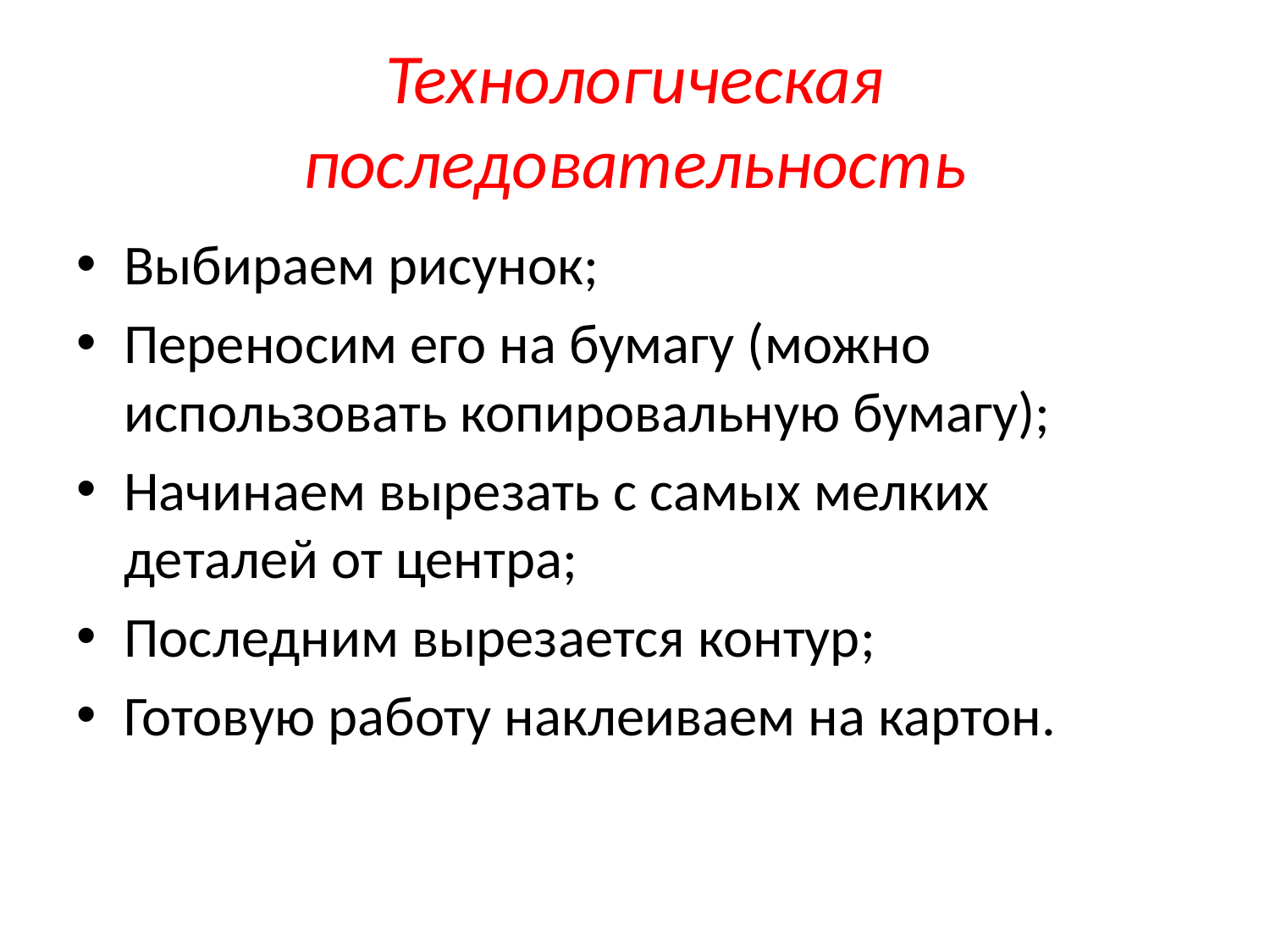

# Технологическая последовательность
Выбираем рисунок;
Переносим его на бумагу (можно использовать копировальную бумагу);
Начинаем вырезать с самых мелких деталей от центра;
Последним вырезается контур;
Готовую работу наклеиваем на картон.